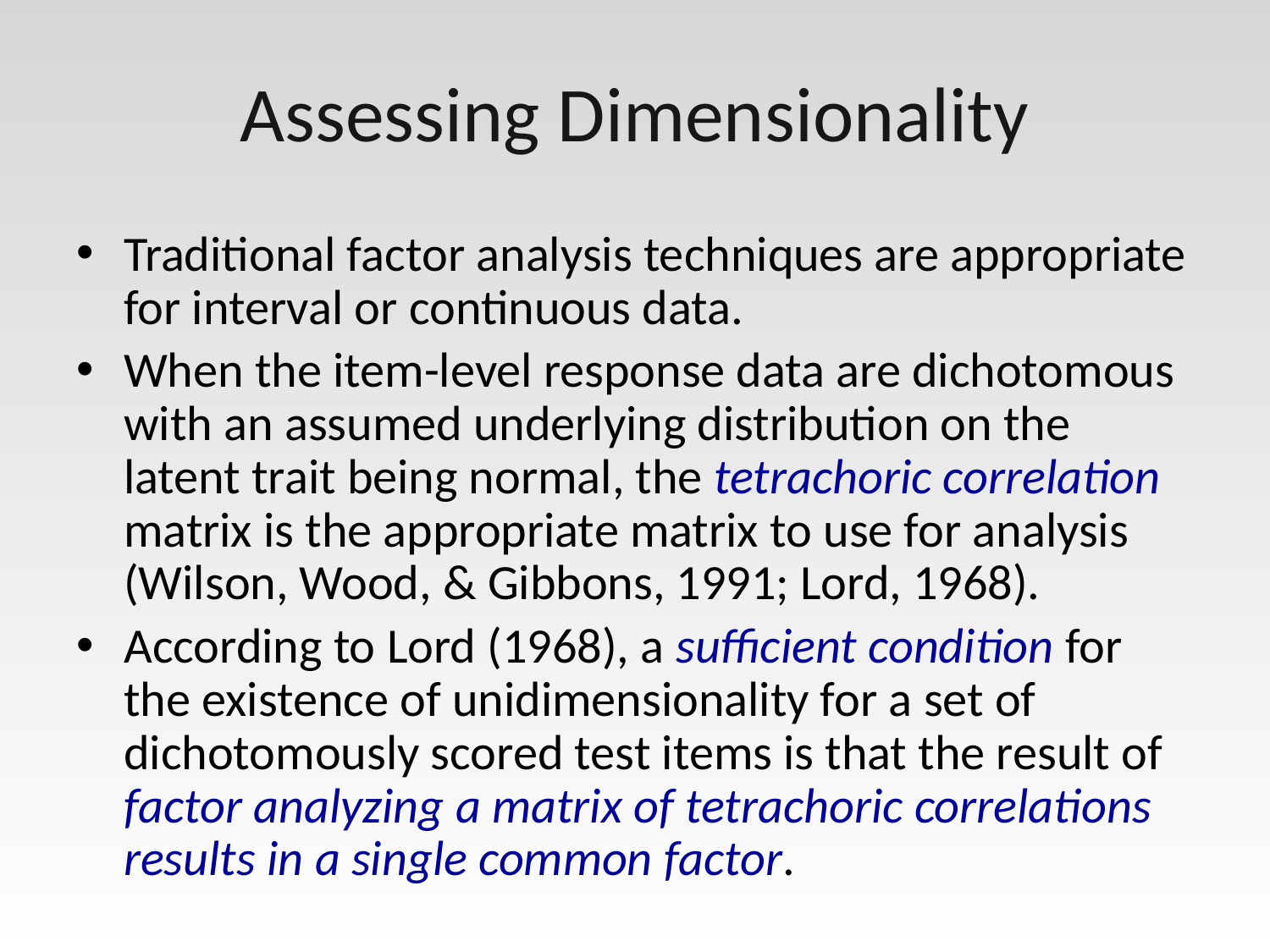

# Assessing Dimensionality
Traditional factor analysis techniques are appropriate for interval or continuous data.
When the item-level response data are dichotomous with an assumed underlying distribution on the latent trait being normal, the tetrachoric correlation matrix is the appropriate matrix to use for analysis (Wilson, Wood, & Gibbons, 1991; Lord, 1968).
According to Lord (1968), a sufficient condition for the existence of unidimensionality for a set of dichotomously scored test items is that the result of factor analyzing a matrix of tetrachoric correlations results in a single common factor.